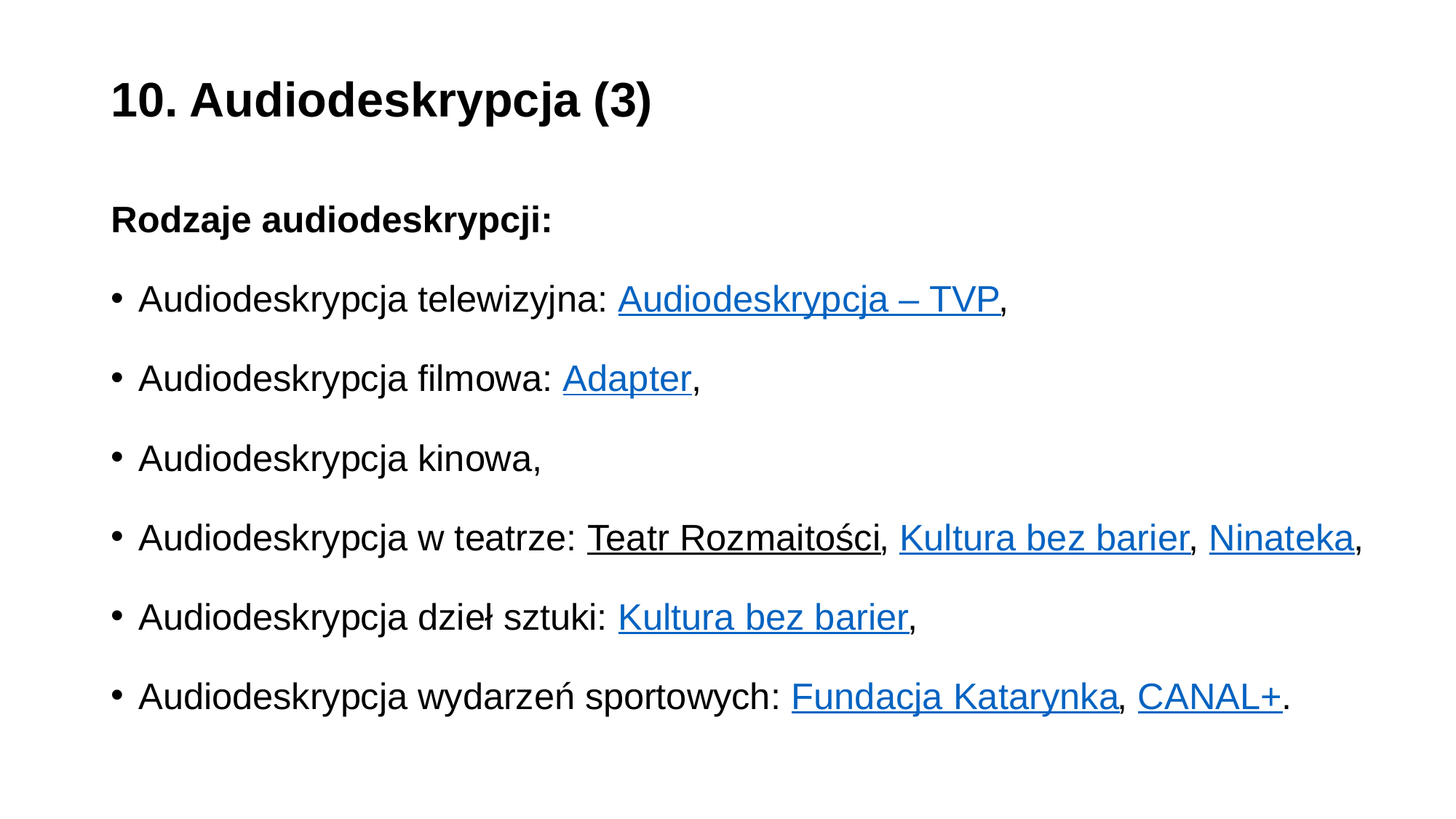

# 10. Audiodeskrypcja (3)
Rodzaje audiodeskrypcji:
Audiodeskrypcja telewizyjna: Audiodeskrypcja – TVP,
Audiodeskrypcja filmowa: Adapter,
Audiodeskrypcja kinowa,
Audiodeskrypcja w teatrze: Teatr Rozmaitości, Kultura bez barier, Ninateka,
Audiodeskrypcja dzieł sztuki: Kultura bez barier,
Audiodeskrypcja wydarzeń sportowych: Fundacja Katarynka, CANAL+.